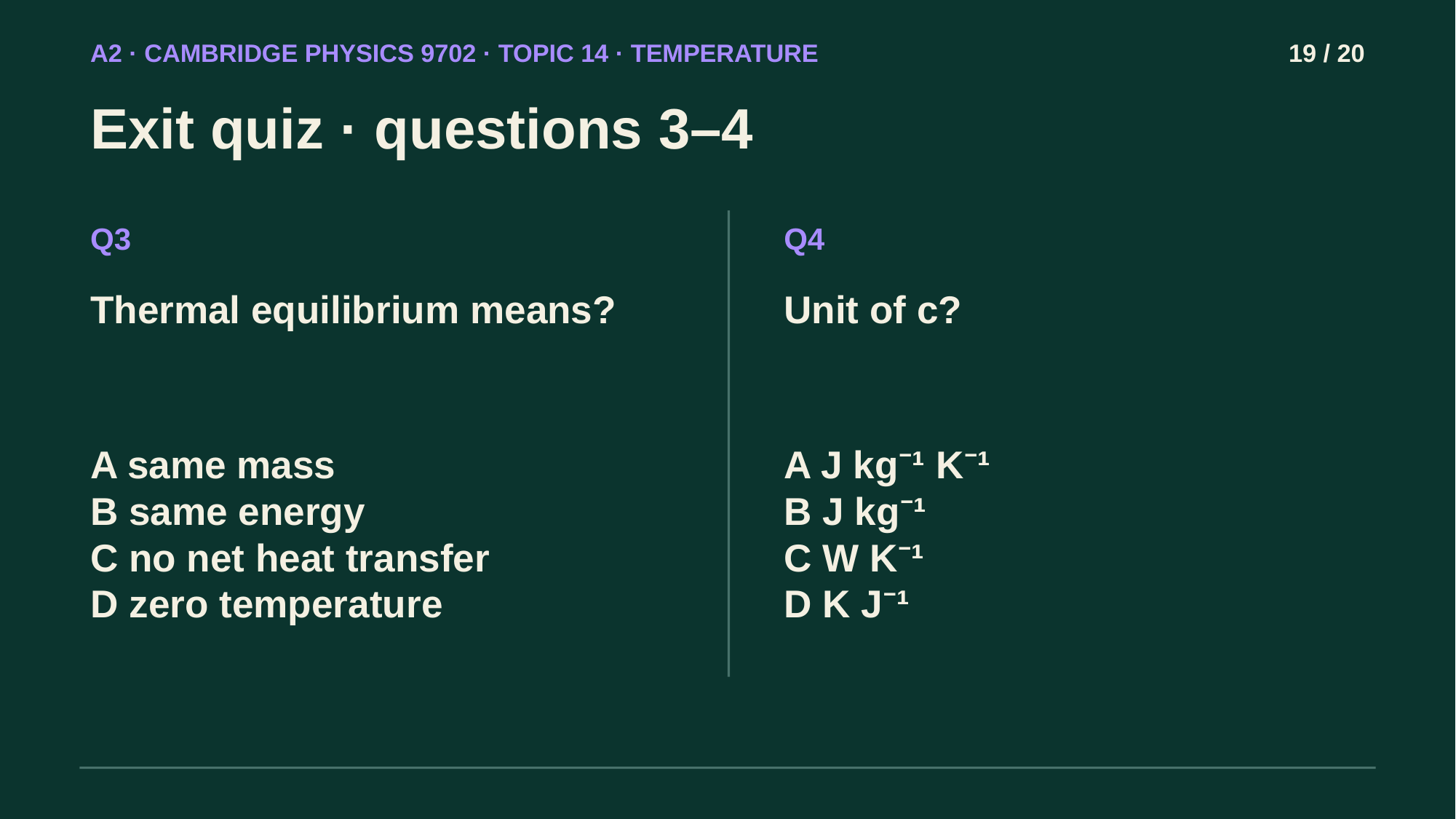

A2 · CAMBRIDGE PHYSICS 9702 · TOPIC 14 · TEMPERATURE
19 / 20
Exit quiz · questions 3–4

Q3
Q4
Thermal equilibrium means?
Unit of c?
A same mass
B same energy
C no net heat transfer
D zero temperature
A J kg⁻¹ K⁻¹
B J kg⁻¹
C W K⁻¹
D K J⁻¹